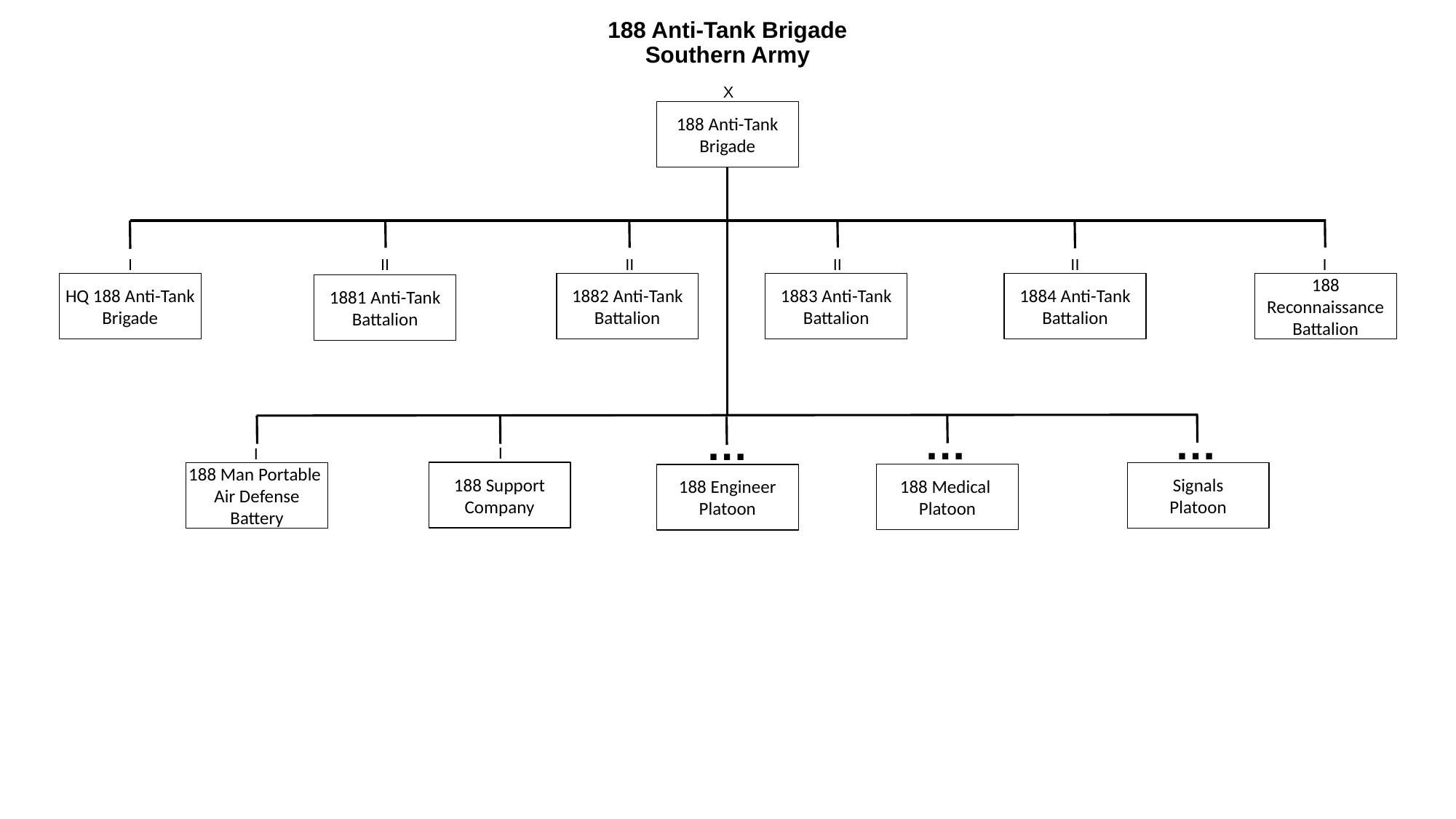

# 188 Anti-Tank Brigade Southern Army
X
188 Anti-Tank Brigade
I
II
II
II
II
I
HQ 188 Anti-Tank Brigade
1882 Anti-Tank Battalion
1883 Anti-Tank Battalion
1884 Anti-Tank Battalion
188 Reconnaissance Battalion
1881 Anti-Tank
Battalion
…
…
…
I
I
188 Support
Company
188 Man Portable
Air Defense Battery
Signals
Platoon
188 Medical
Platoon
188 Engineer Platoon